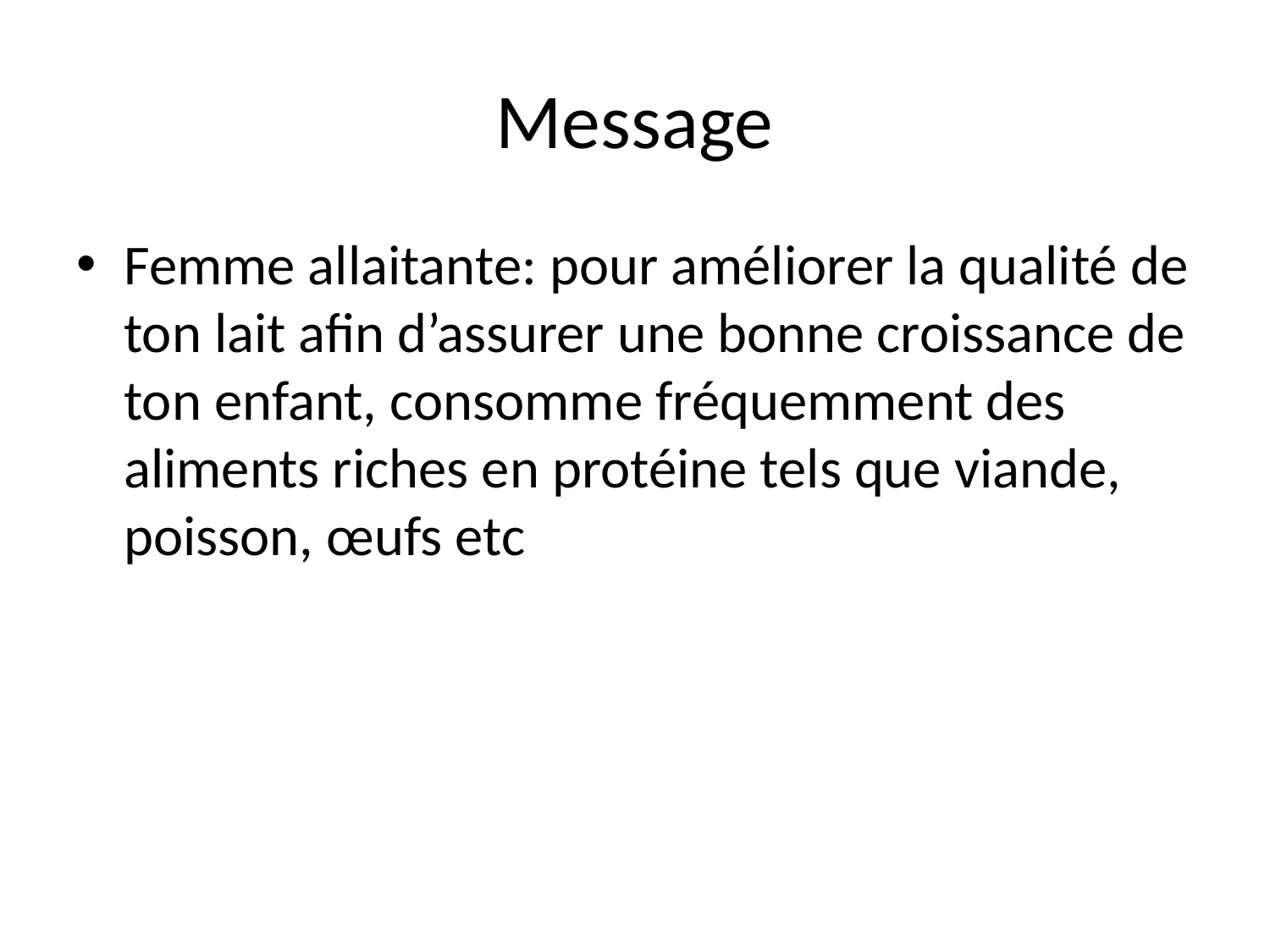

# Message
Femme allaitante: pour améliorer la qualité de ton lait afin d’assurer une bonne croissance de ton enfant, consomme fréquemment des aliments riches en protéine tels que viande, poisson, œufs etc